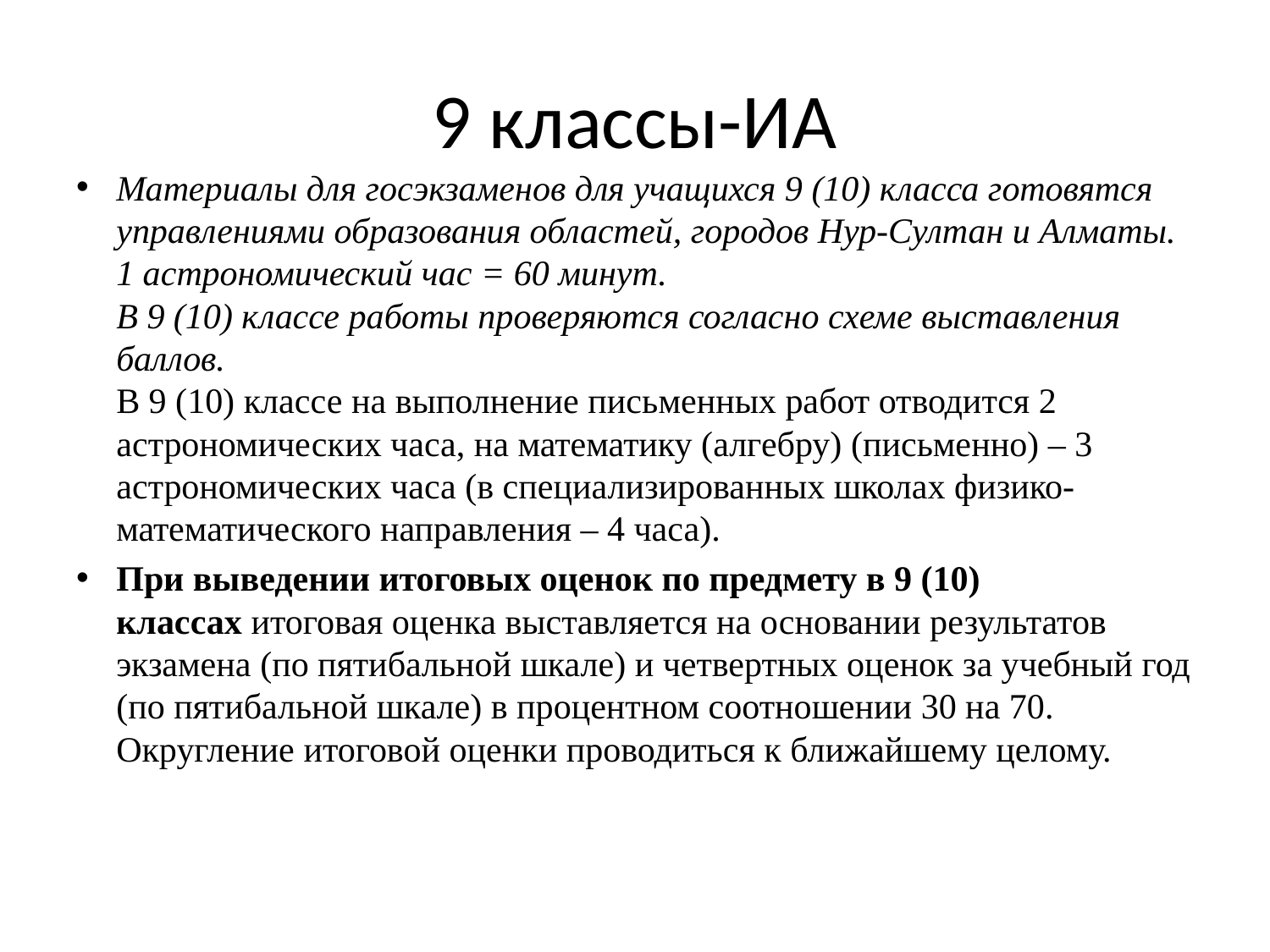

# 9 классы-ИА
Материалы для госэкзаменов для учащихся 9 (10) класса готовятся управлениями образования областей, городов Нур-Султан и Алматы. 
1 астрономический час = 60 минут.
В 9 (10) классе работы проверяются согласно схеме выставления баллов.
В 9 (10) классе на выполнение письменных работ отводится 2 астрономических часа, на математику (алгебру) (письменно) – 3 астрономических часа (в специализированных школах физико-математического направления – 4 часа).
При выведении итоговых оценок по предмету в 9 (10) классах итоговая оценка выставляется на основании результатов экзамена (по пятибальной шкале) и четвертных оценок за учебный год (по пятибальной шкале) в процентном соотношении 30 на 70. Округление итоговой оценки проводиться к ближайшему целому.